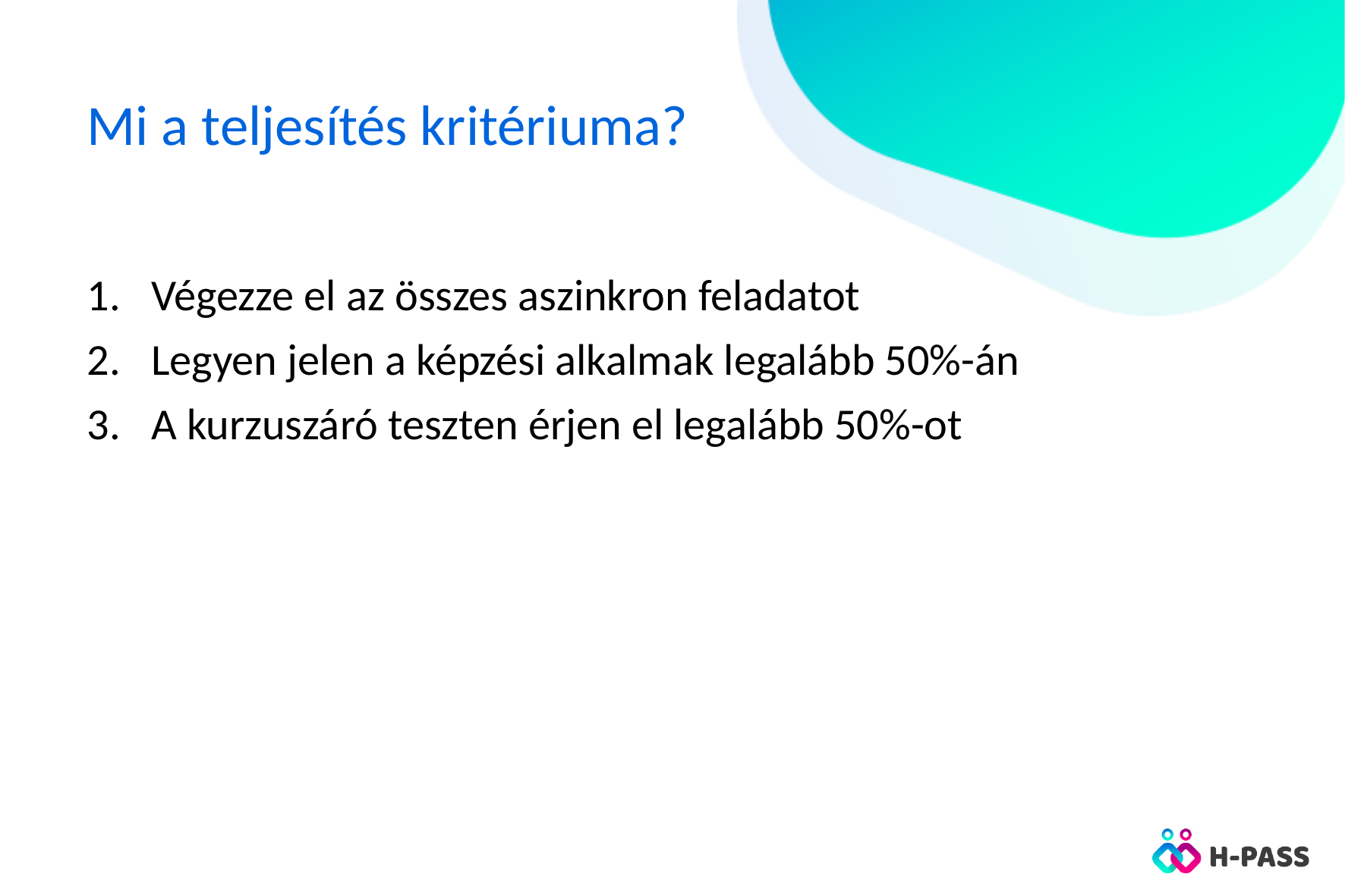

# Mi a teljesítés kritériuma?
Végezze el az összes aszinkron feladatot
Legyen jelen a képzési alkalmak legalább 50%-án
A kurzuszáró teszten érjen el legalább 50%-ot